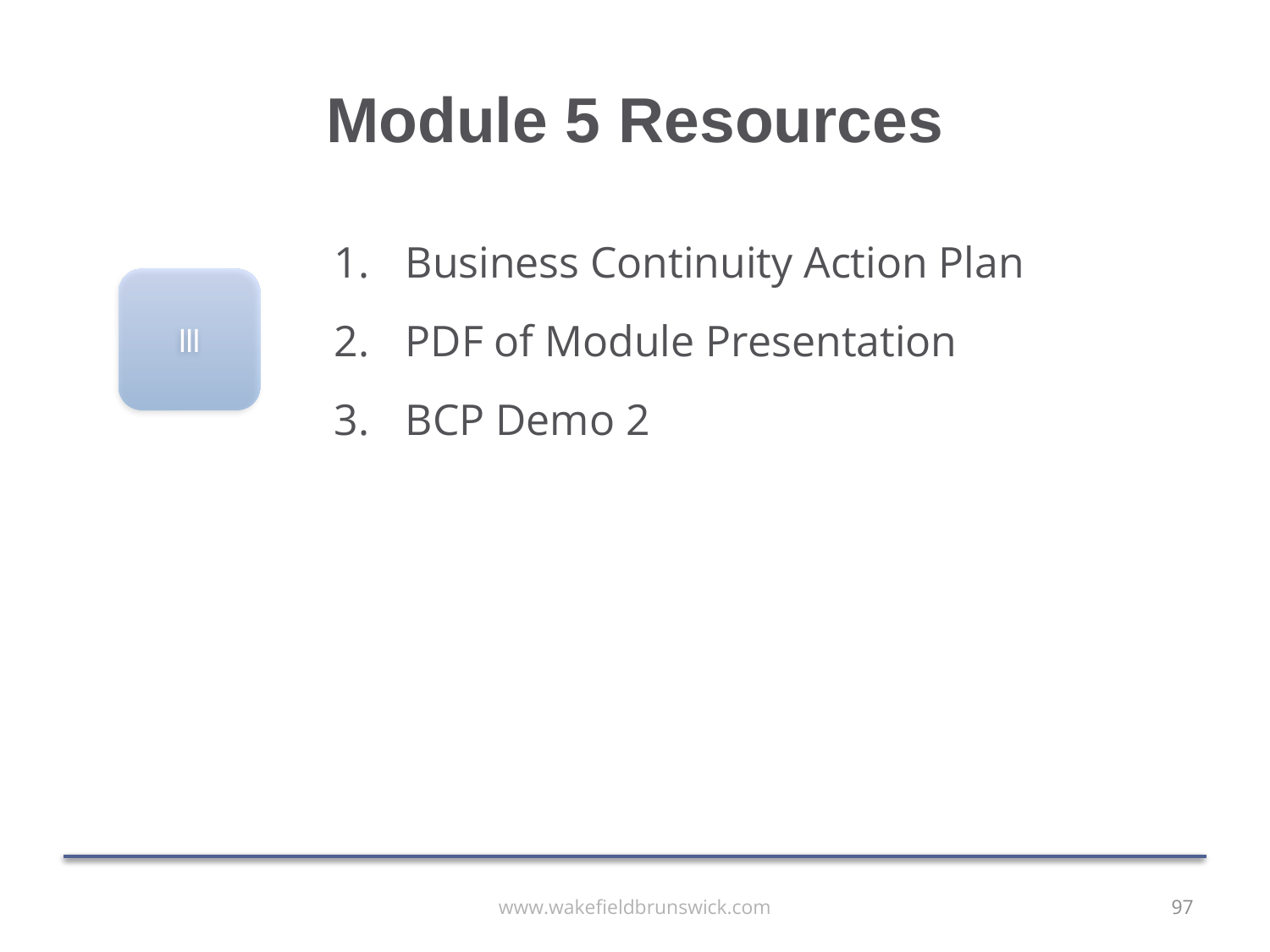

# Module 5 Resources
Business Continuity Action Plan
PDF of Module Presentation
BCP Demo 2
lll
www.wakefieldbrunswick.com
97